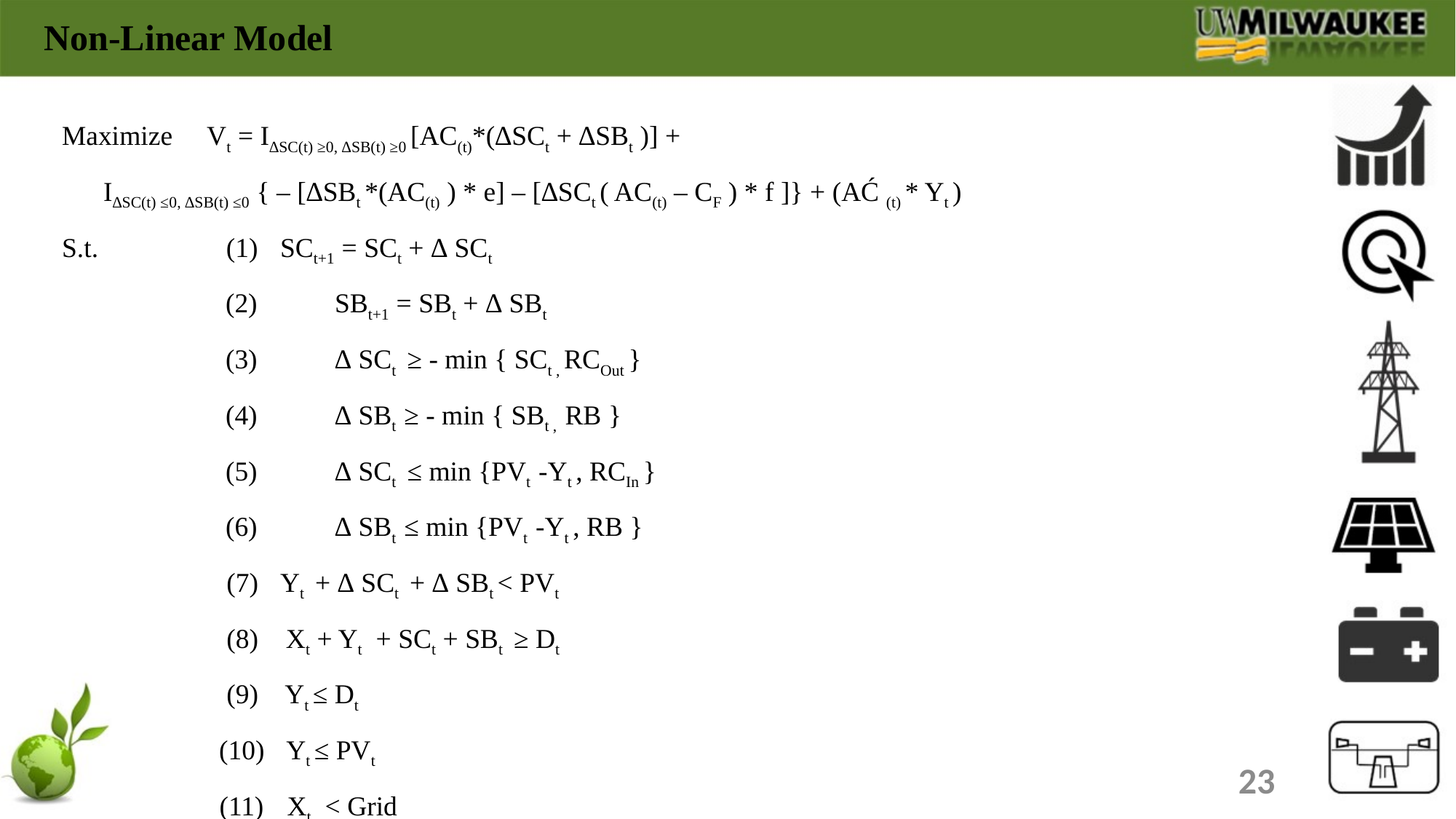

Non-Linear Model
Maximize     Vt = I∆SC(t) ≥0, ∆SB(t) ≥0 [AC(t)*(∆SCt + ∆SBt )] +  					  	             I∆SC(t) ≤0, ∆SB(t) ≤0 { – [∆SBt *(AC(t) ) * e] – [∆SCt ( AC(t) – CF ) * f ]} + (AĆ (t) * Yt )
S.t.	        (1)	SCt+1 = SCt + ∆ SCt
(2) 	SBt+1 = SBt + ∆ SBt
(3) 	∆ SCt  ≥ - min { SCt , RCOut }
(4) 	∆ SBt  ≥ - min { SBt ,  RB }
(5) 	∆ SCt  ≤ min {PVt  -Yt , RCIn }
(6)	∆ SBt  ≤ min {PVt  -Yt , RB }
	        (7) 	Yt  + ∆ SCt  + ∆ SBt < PVt
	        (8)    Xt + Yt  + SCt + SBt  ≥ Dt
     	        (9)    Yt ≤ Dt
 	        (10)	 Yt ≤ PVt
	       (11)	 Xt  < Grid
	 ti ∈ {0,1, 2,…..,23}, I ∈ {0,1}, Xt , Yt , ∆ SCt , ∆ SB ≥ 0

23